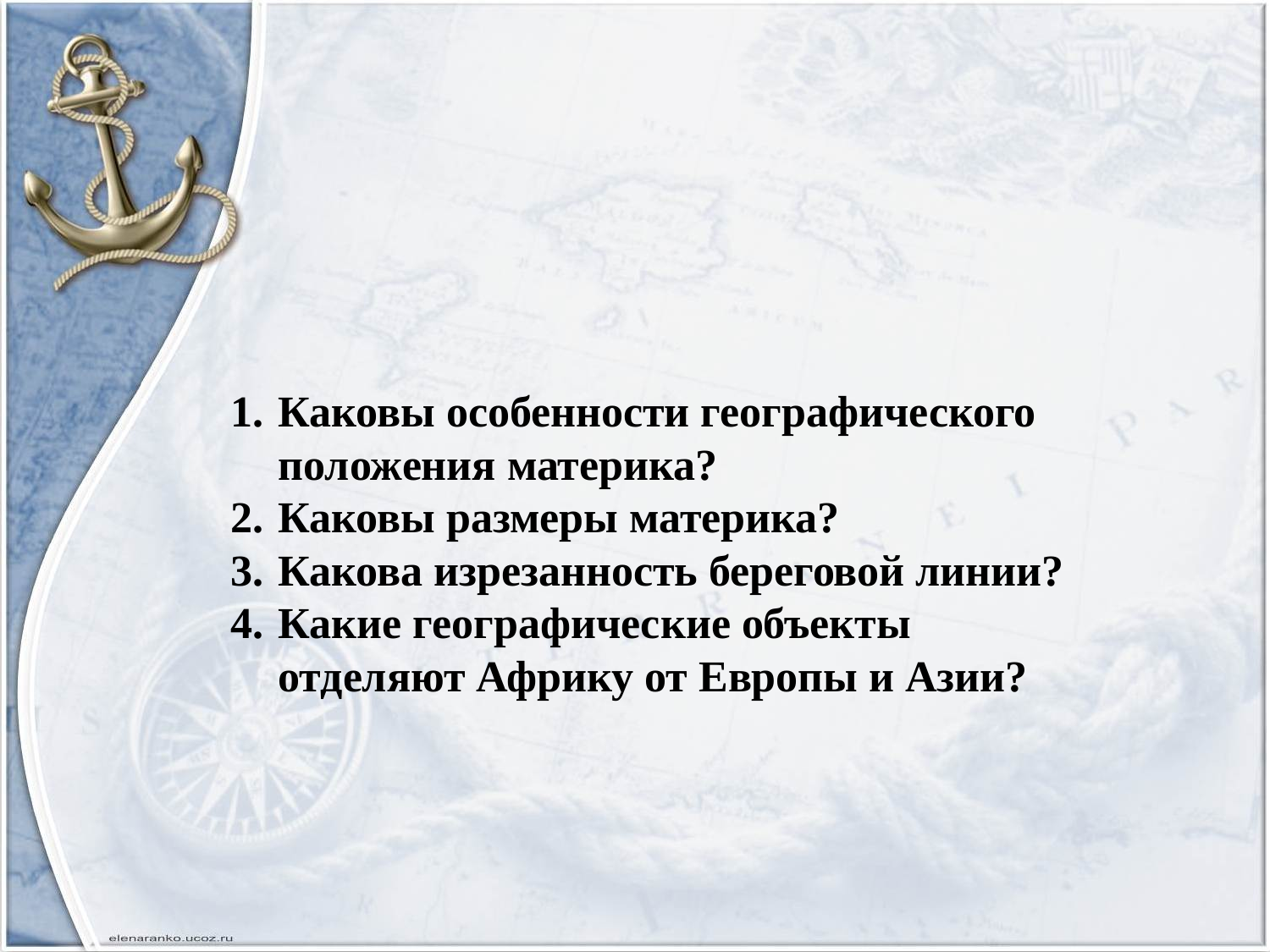

Каковы особенности географического положения материка?
Каковы размеры материка?
Какова изрезанность береговой линии?
Какие географические объекты отделяют Африку от Европы и Азии?